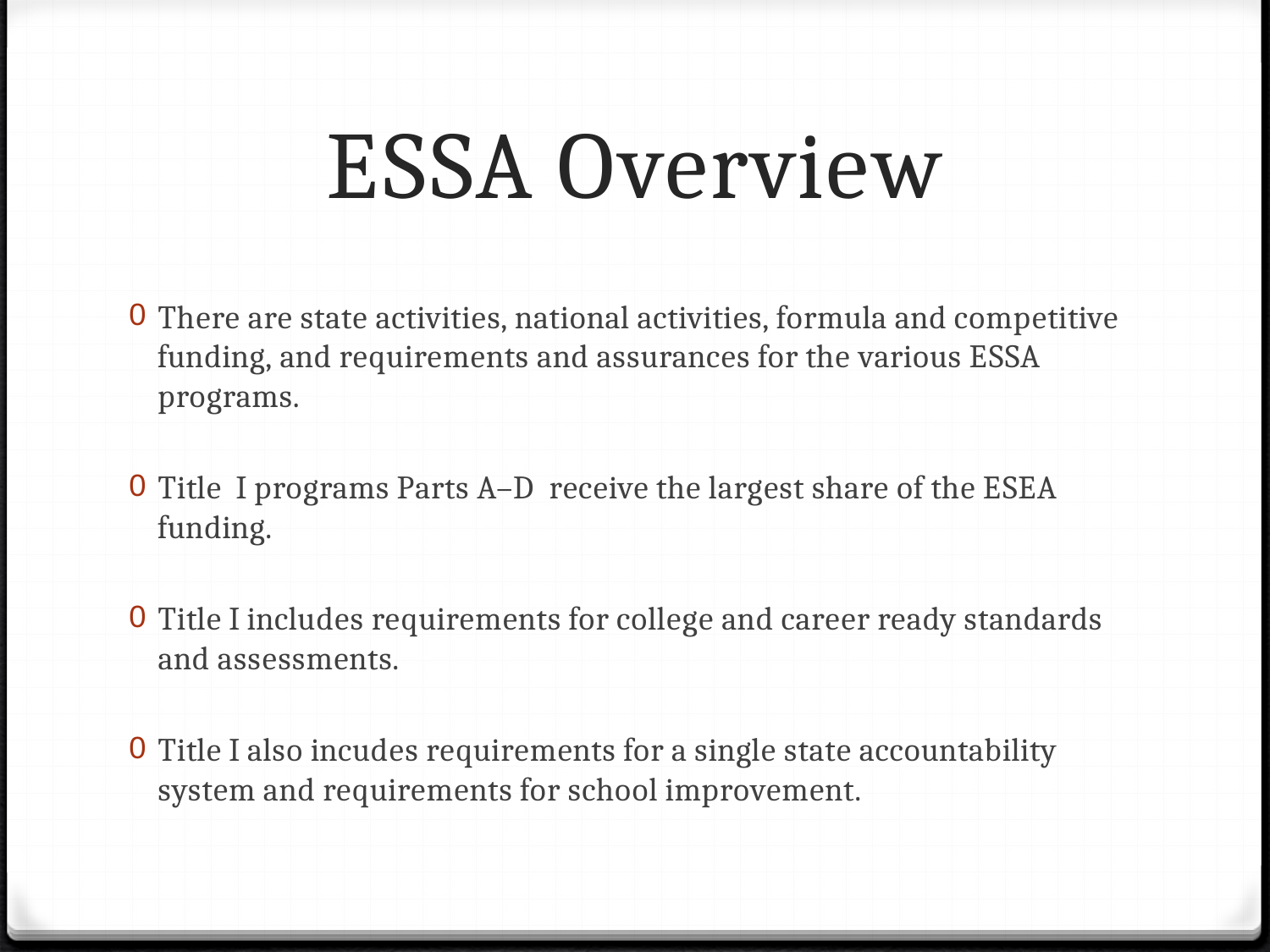

# ESSA Overview

There are state activities, national activities, formula and competitive funding, and requirements and assurances for the various ESSA programs.

Title  I programs Parts A–D  receive the largest share of the ESEA funding.

Title I includes requirements for college and career ready standards and assessments.

Title I also incudes requirements for a single state accountability  system and requirements for school improvement.